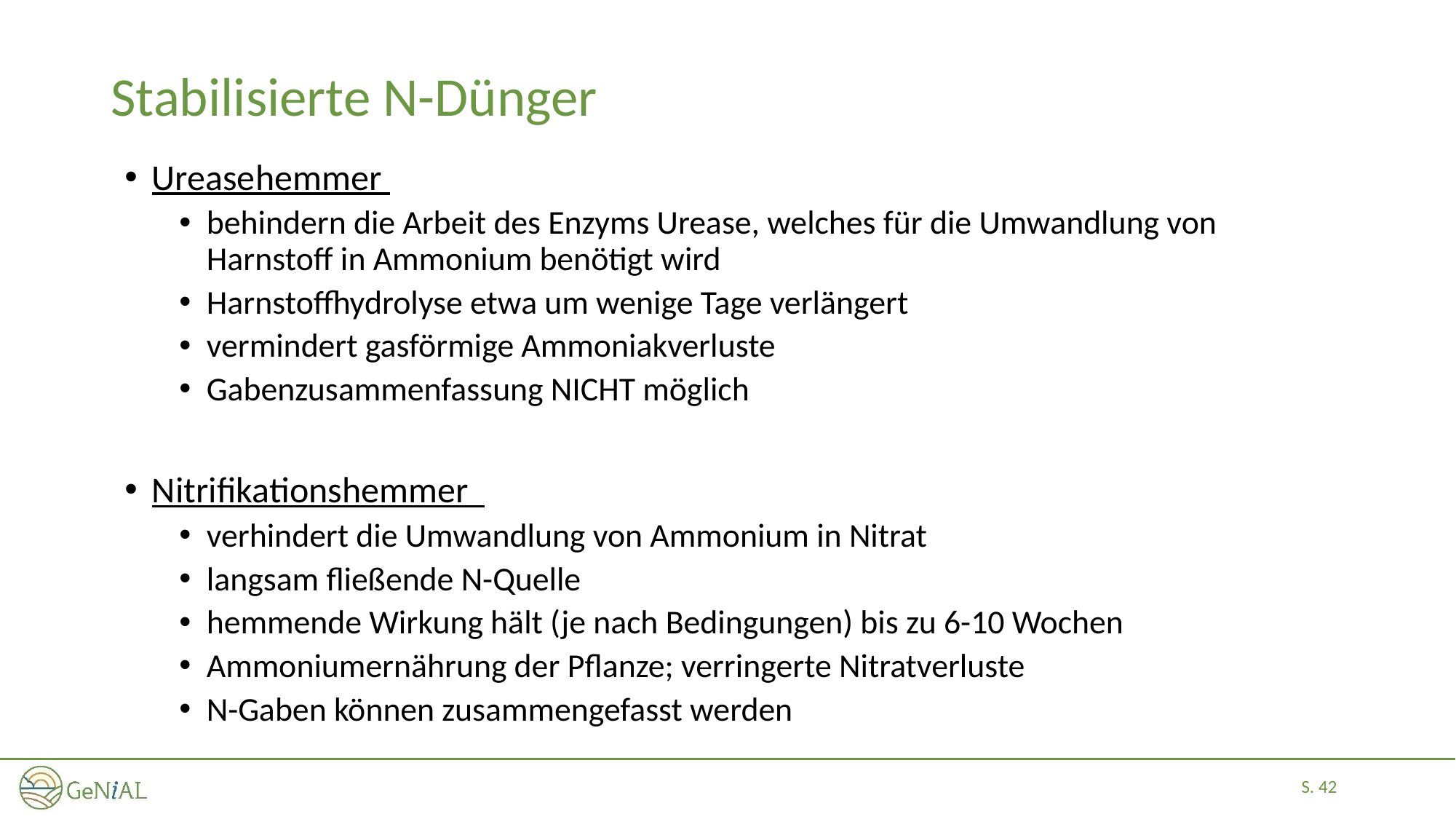

# Stabilisierte N-Dünger
Ureasehemmer
behindern die Arbeit des Enzyms Urease, welches für die Umwandlung von Harnstoff in Ammonium benötigt wird
Harnstoffhydrolyse etwa um wenige Tage verlängert
vermindert gasförmige Ammoniakverluste
Gabenzusammenfassung NICHT möglich

Nitrifikationshemmer
verhindert die Umwandlung von Ammonium in Nitrat
langsam fließende N-Quelle
hemmende Wirkung hält (je nach Bedingungen) bis zu 6-10 Wochen
Ammoniumernährung der Pflanze; verringerte Nitratverluste
N-Gaben können zusammengefasst werden